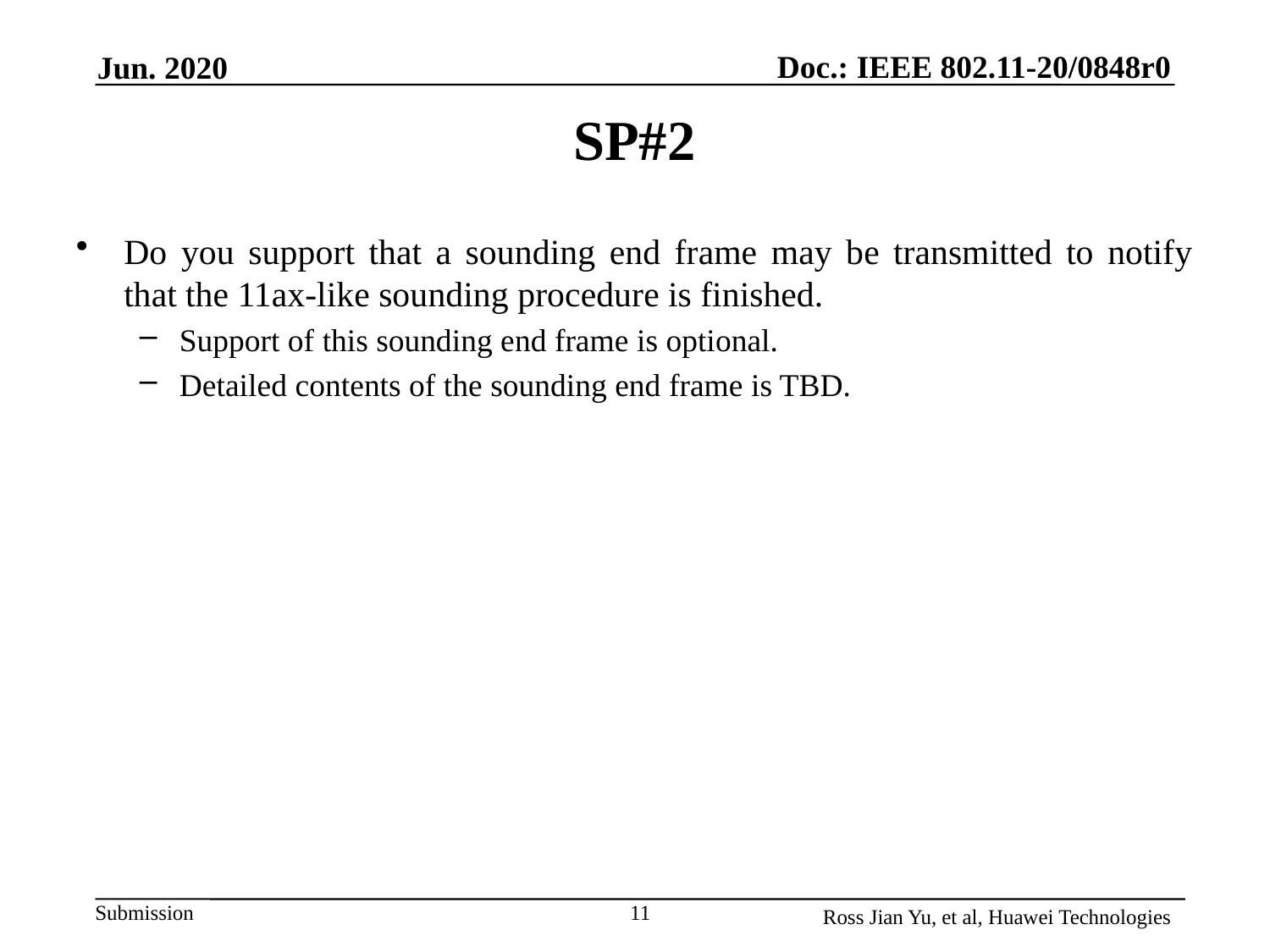

# SP#2
Do you support that a sounding end frame may be transmitted to notify that the 11ax-like sounding procedure is finished.
Support of this sounding end frame is optional.
Detailed contents of the sounding end frame is TBD.

11